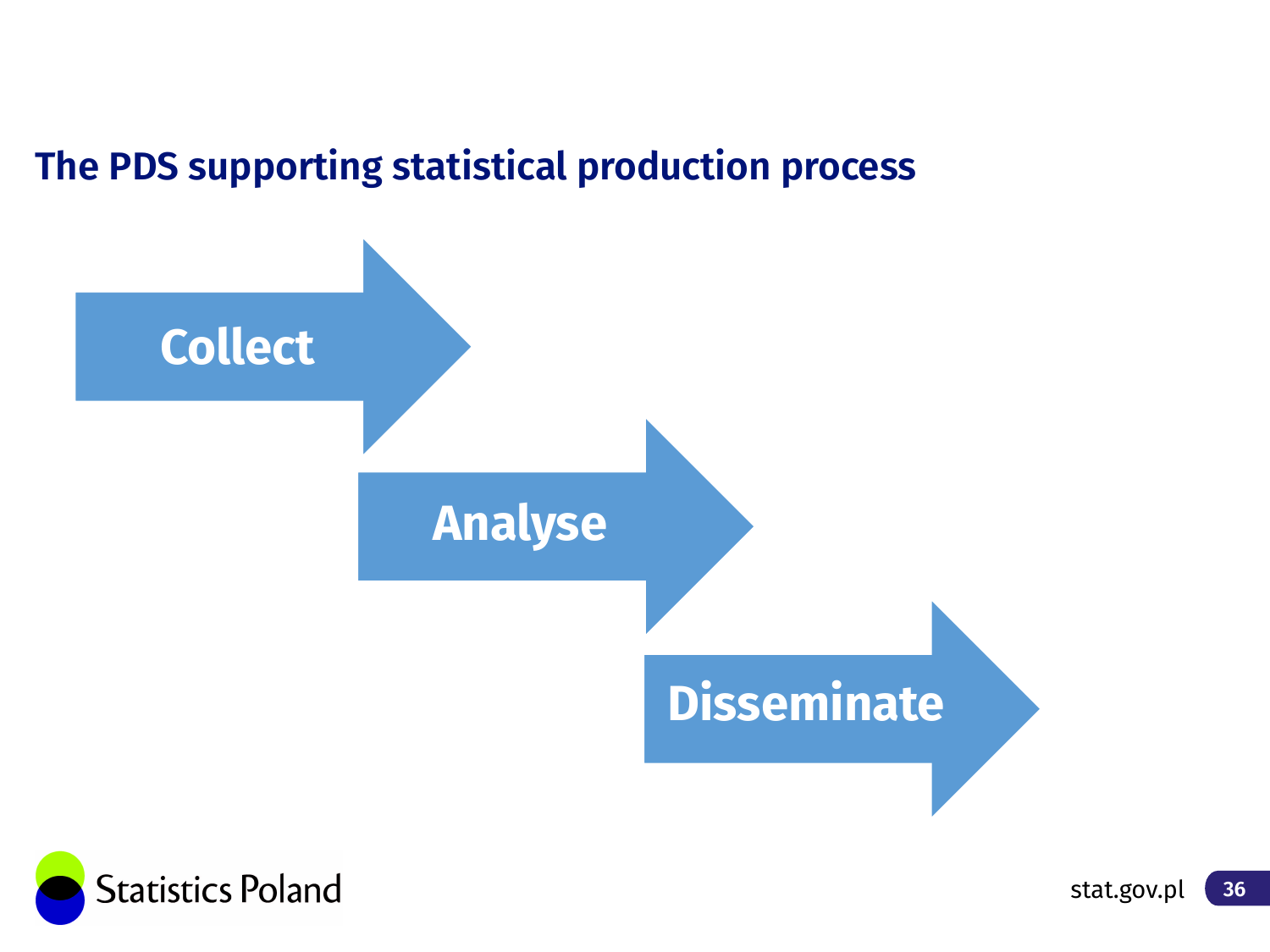

# The PDS supporting statistical production process
Collect
Analyse
Disseminate